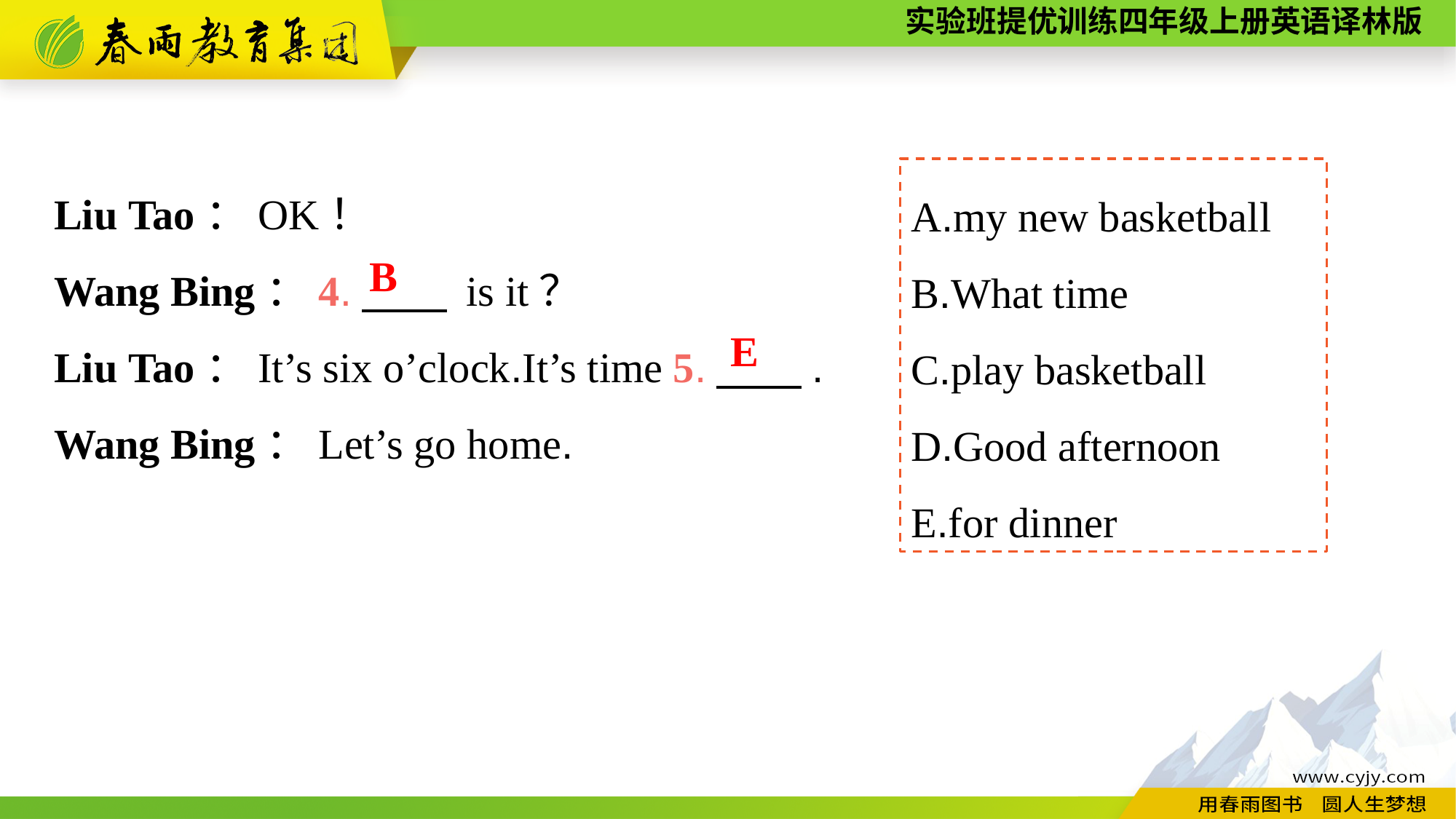

Liu Tao：OK！
Wang Bing：4.　　 is it？
Liu Tao：It’s six o’clock.It’s time 5.　　.
Wang Bing：Let’s go home.
A.my new basketball
B.What time
C.play basketball
D.Good afternoon
E.for dinner
B
E